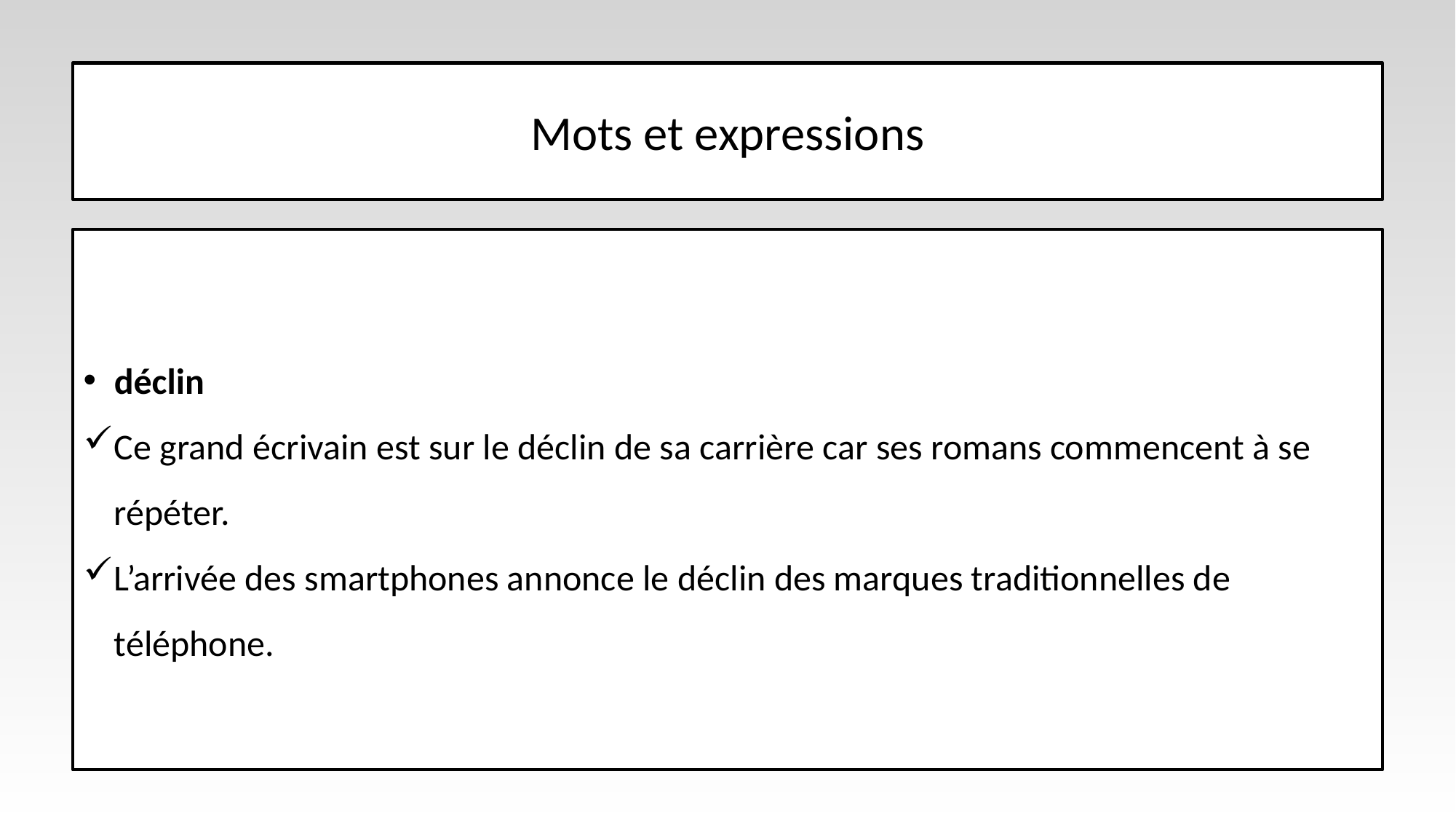

# Mots et expressions
déclin
Ce grand écrivain est sur le déclin de sa carrière car ses romans commencent à se répéter.
L’arrivée des smartphones annonce le déclin des marques traditionnelles de téléphone.